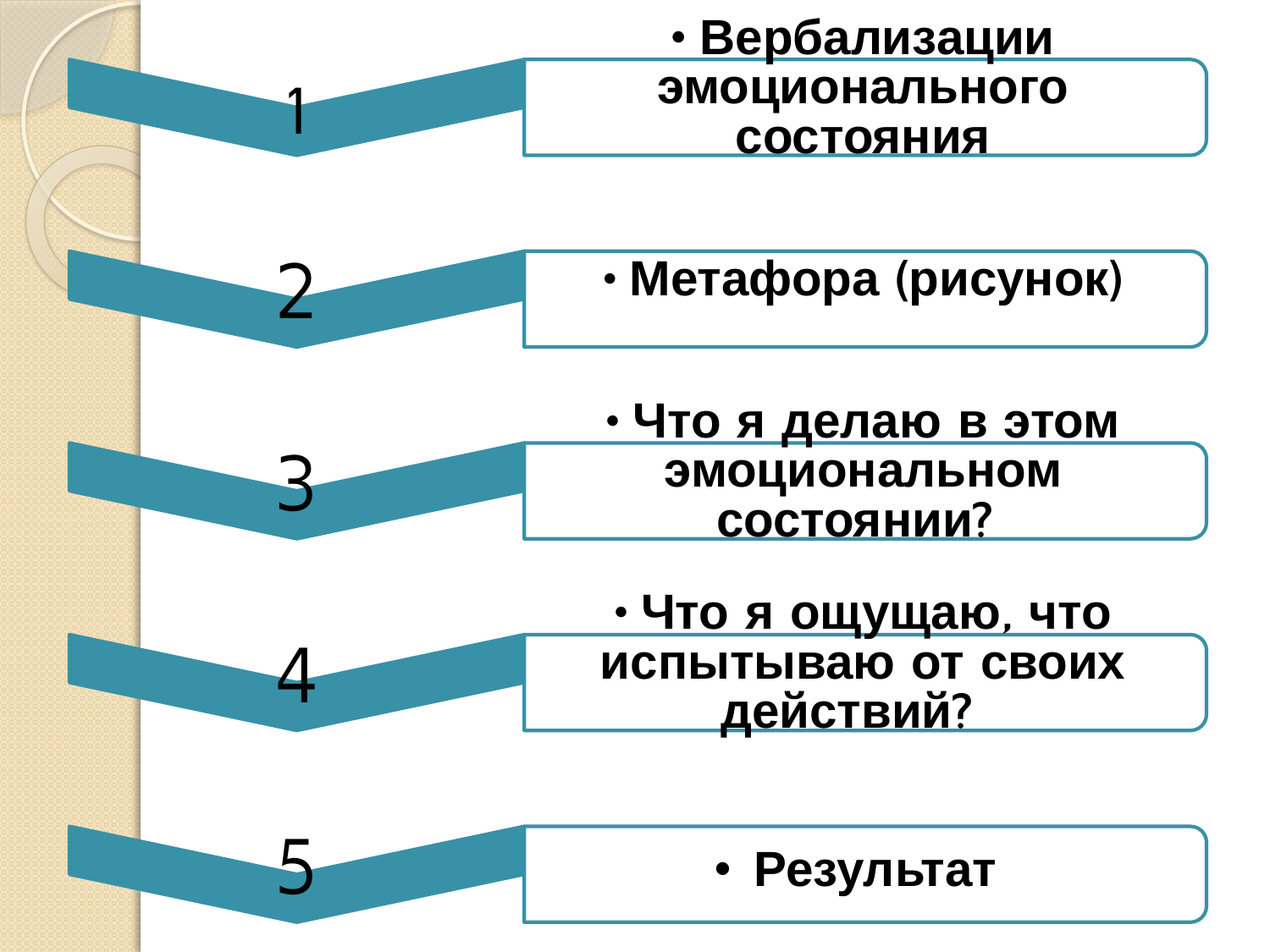

#
1
2
3
4
5
 Метафора (рисунок)
 Что я делаю в этом эмоциональном состоянии?
Результат